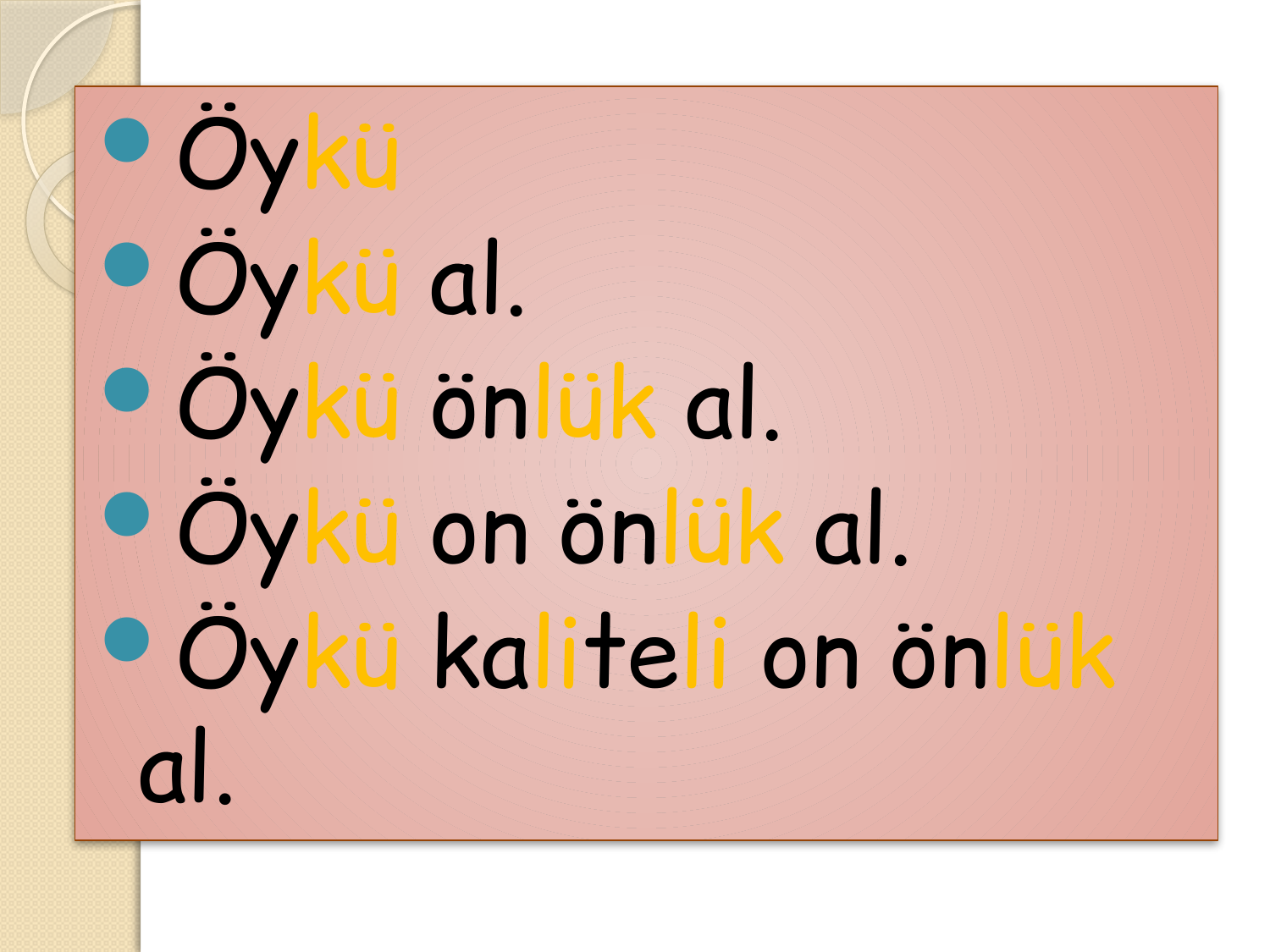

Öykü
Öykü al.
Öykü önlük al.
Öykü on önlük al.
Öykü kaliteli on önlük al.